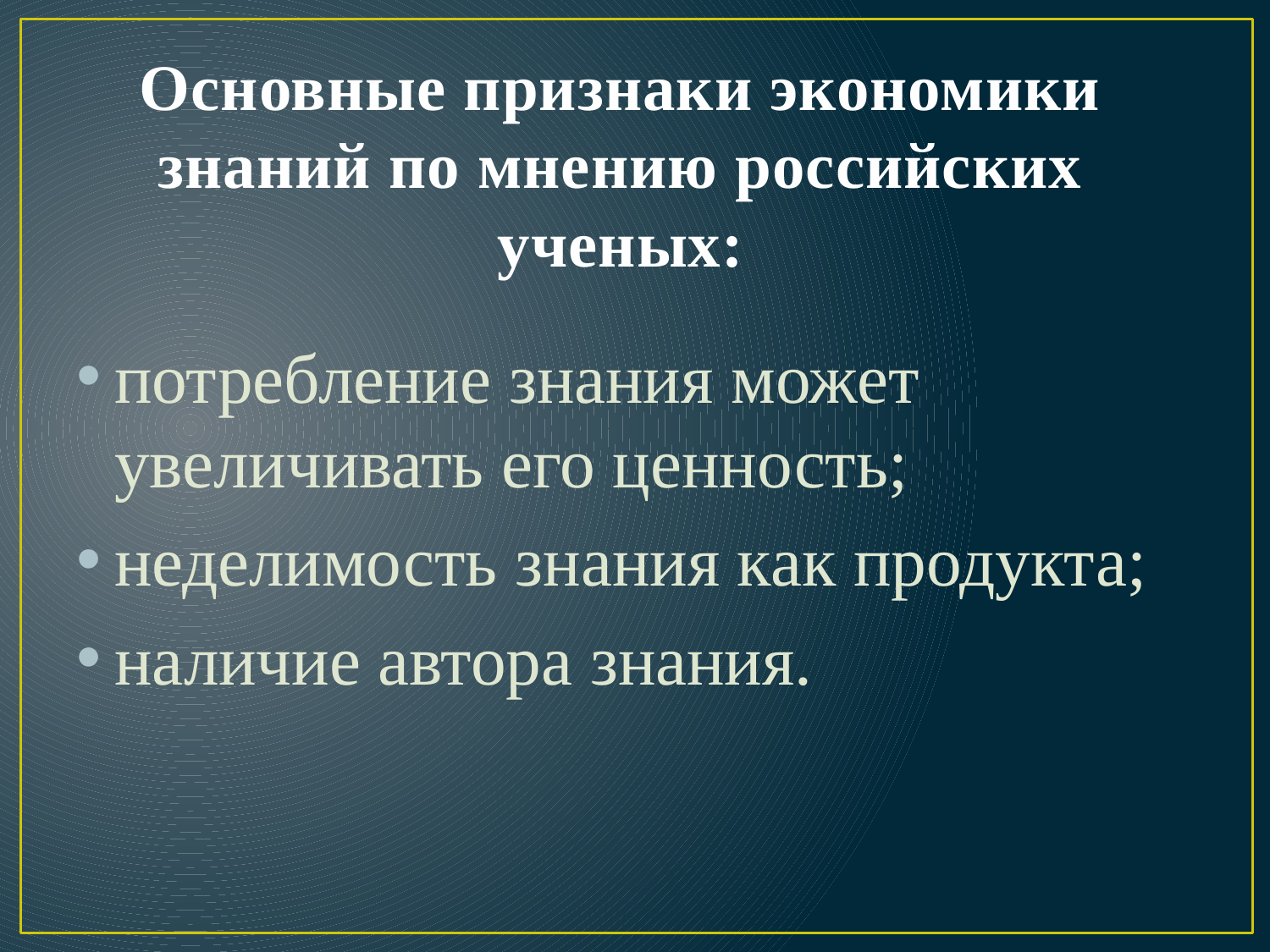

# Основные признаки экономики знаний по мнению российских ученых:
потребление знания может увеличивать его ценность;
неделимость знания как продукта;
наличие автора знания.